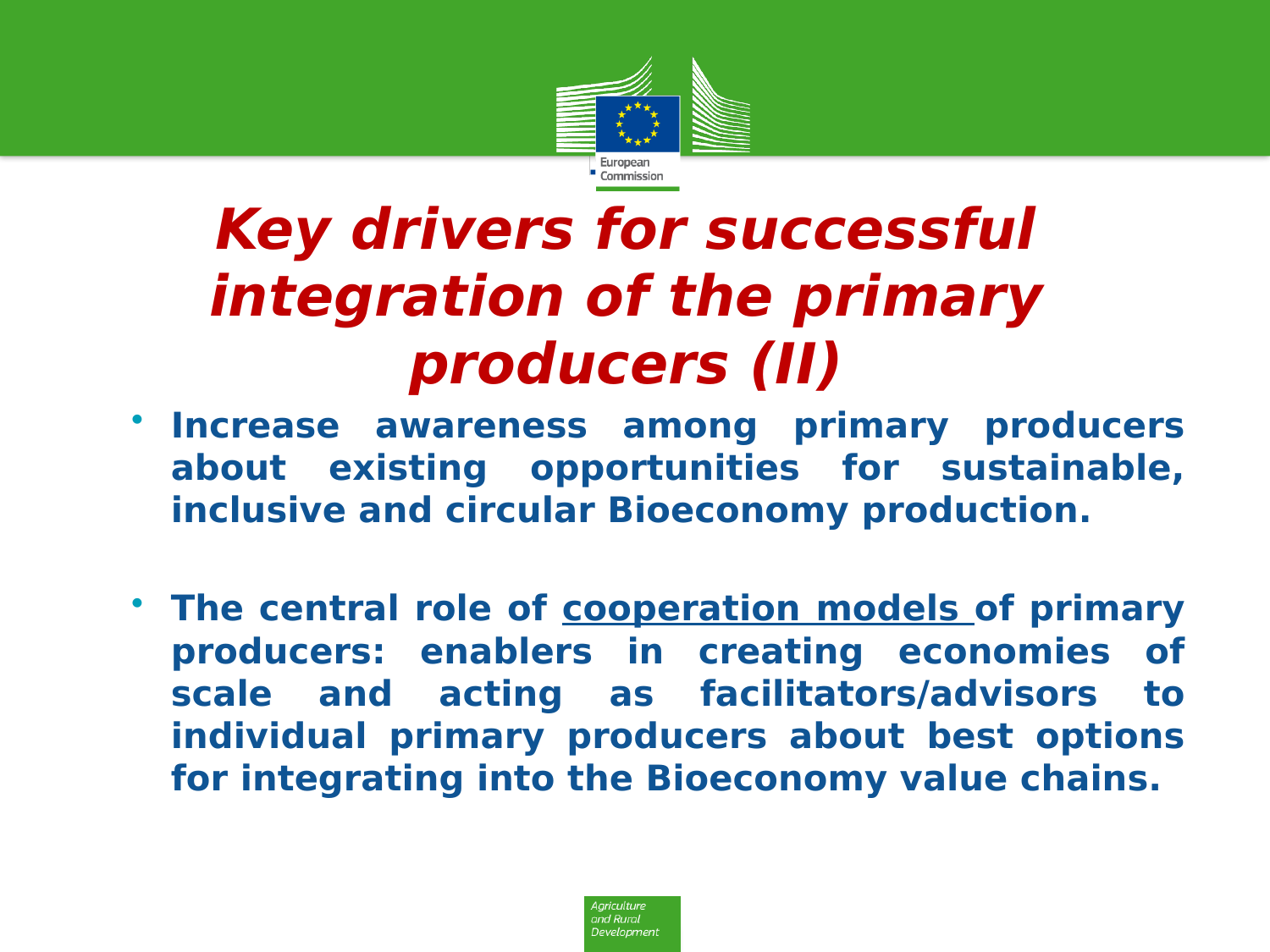

Key drivers for successful integration of the primary producers (II)
Increase awareness among primary producers about existing opportunities for sustainable, inclusive and circular Bioeconomy production.

The central role of cooperation models of primary producers: enablers in creating economies of scale and acting as facilitators/advisors to individual primary producers about best options for integrating into the Bioeconomy value chains.